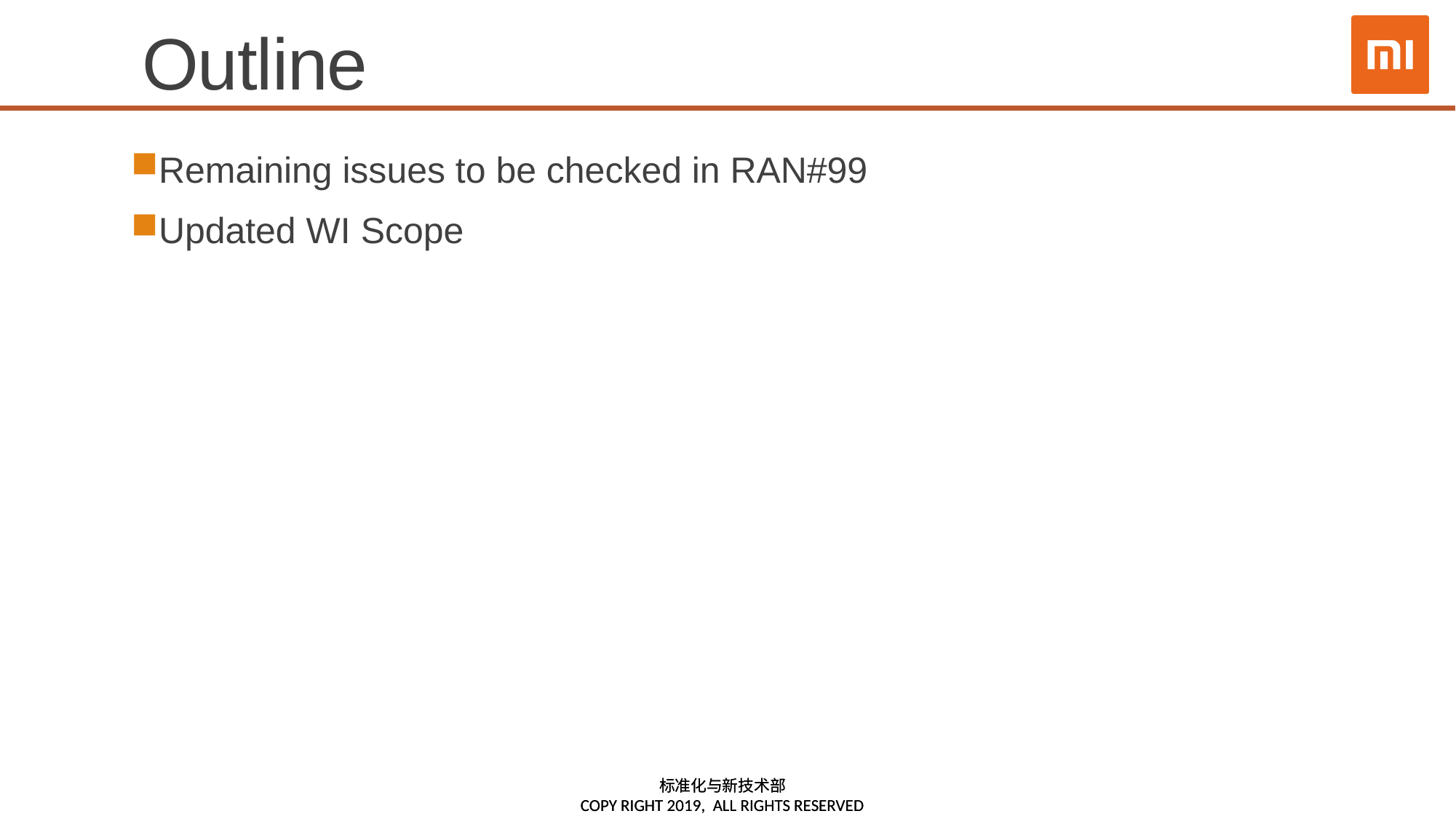

# Outline
Remaining issues to be checked in RAN#99
Updated WI Scope